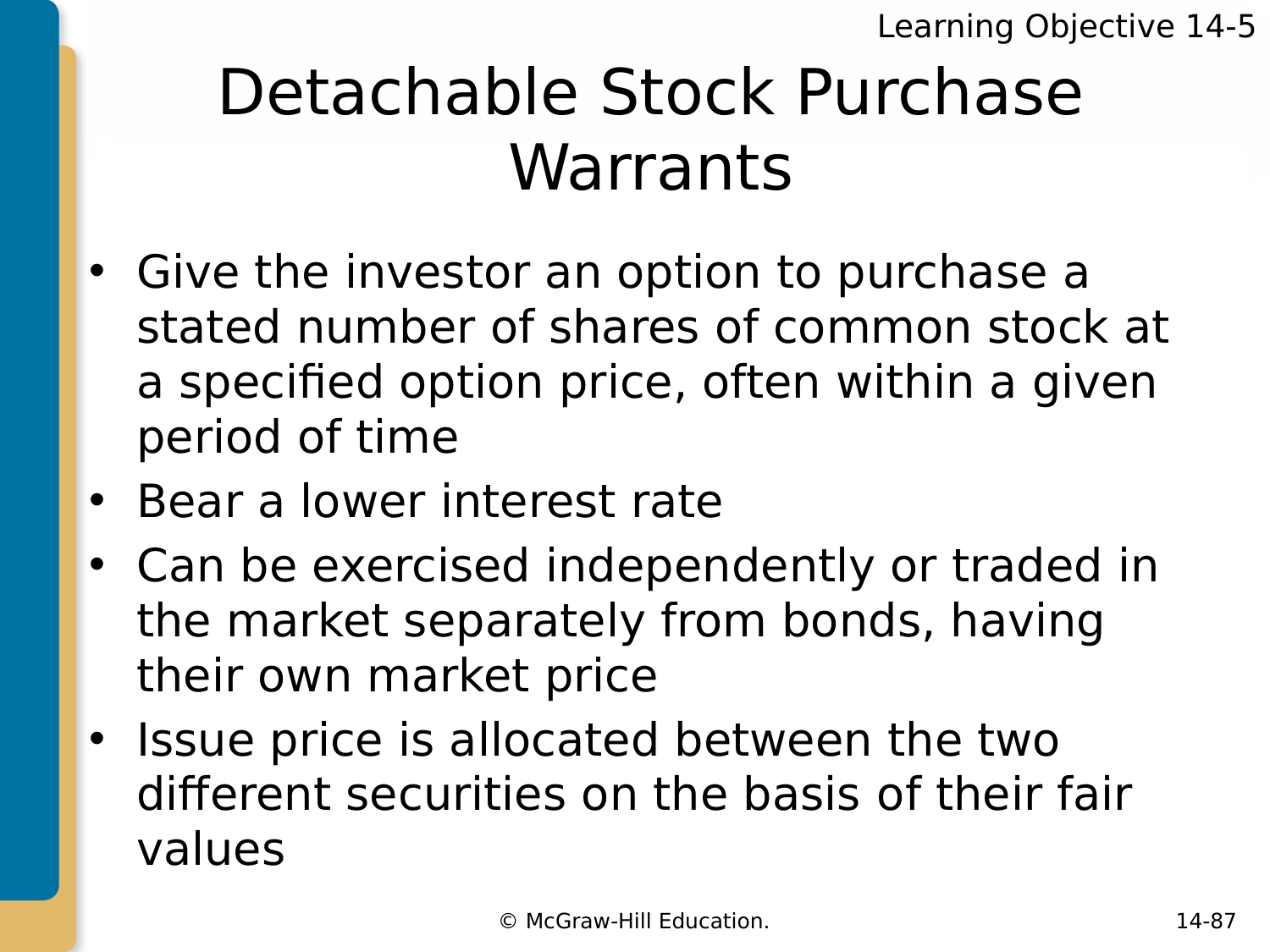

Learning Objective 14-5
# Detachable Stock Purchase Warrants
Give the investor an option to purchase a stated number of shares of common stock at a specified option price, often within a given period of time
Bear a lower interest rate
Can be exercised independently or traded in the market separately from bonds, having their own market price
Issue price is allocated between the two different securities on the basis of their fair values